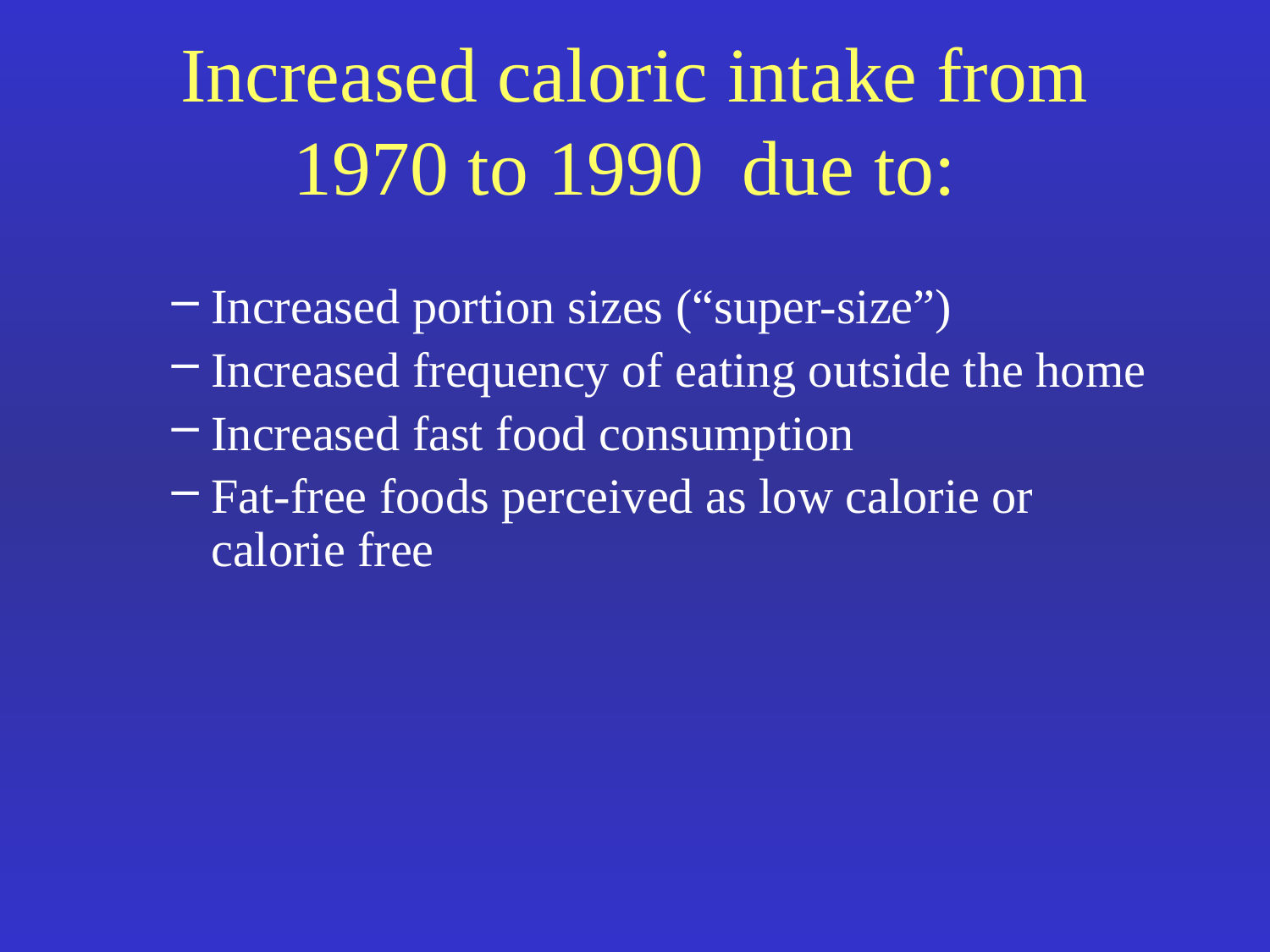

# Increased caloric intake from 1970 to 1990  due to:
Increased portion sizes (“super-size”)
Increased frequency of eating outside the home
Increased fast food consumption
Fat-free foods perceived as low calorie or calorie free